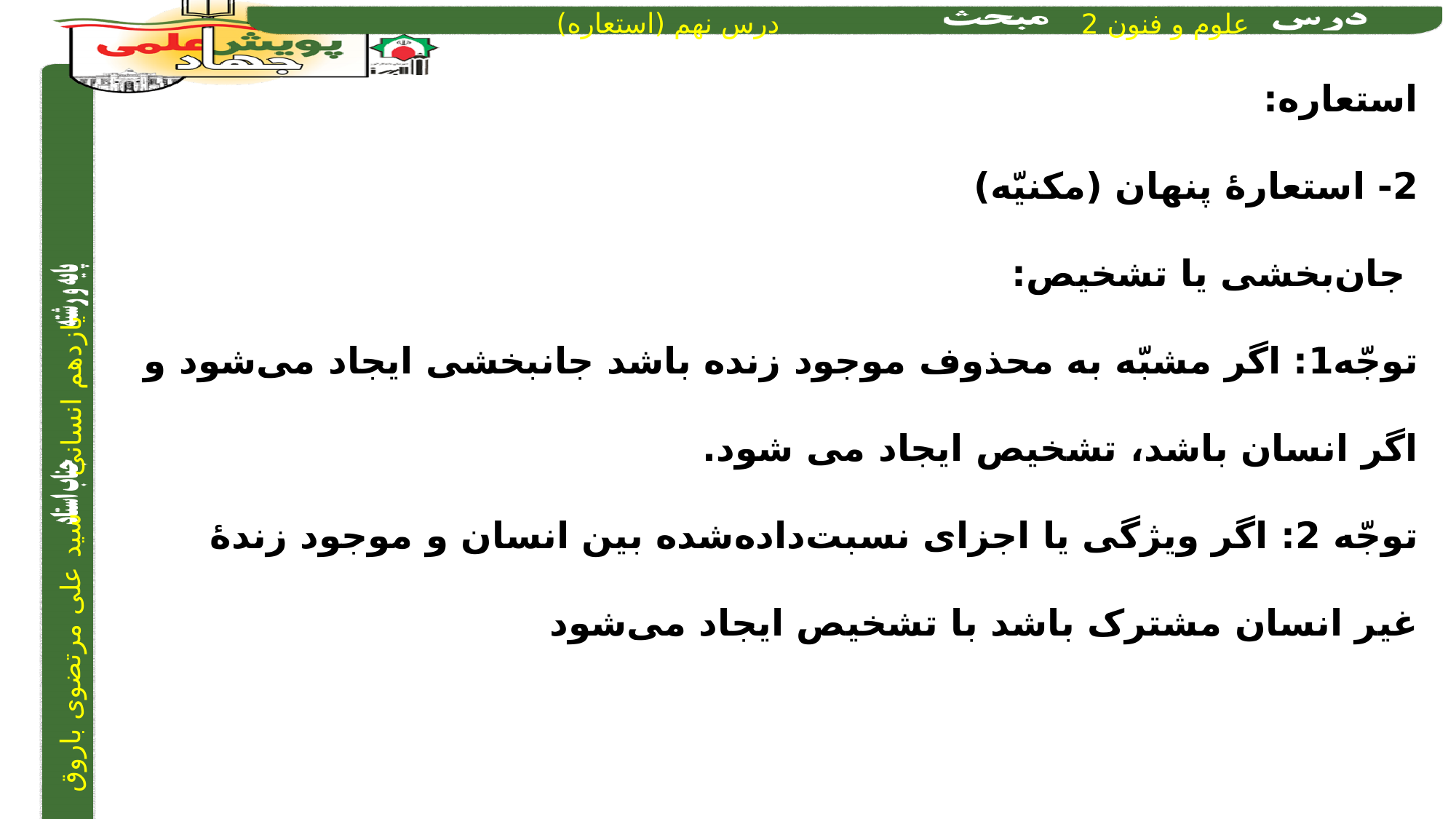

استعاره:
2- استعارۀ پنهان (مکنیّه)
 جان‌بخشی یا تشخیص:
توجّه1: اگر مشبّه به محذوف موجود زنده باشد جانبخشی ایجاد می‌شود و اگر انسان باشد، تشخیص ایجاد می شود.
توجّه 2: اگر ویژگی یا اجزای نسبت‌داده‌شده بین انسان و موجود زندۀ غیر انسان مشترک باشد با تشخیص ایجاد می‌شود